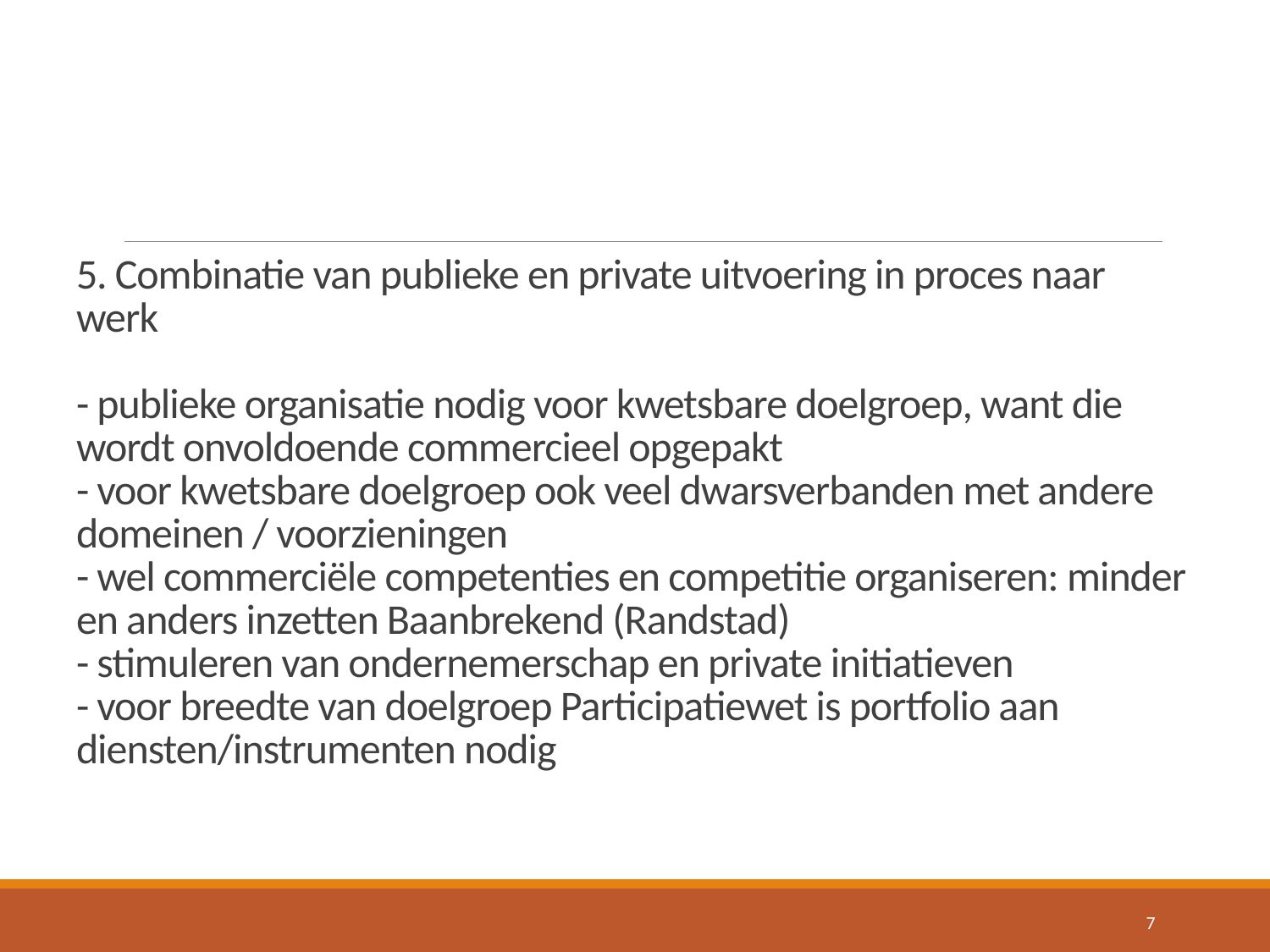

# 5. Combinatie van publieke en private uitvoering in proces naar werk - publieke organisatie nodig voor kwetsbare doelgroep, want die wordt onvoldoende commercieel opgepakt - voor kwetsbare doelgroep ook veel dwarsverbanden met andere domeinen / voorzieningen - wel commerciële competenties en competitie organiseren: minder en anders inzetten Baanbrekend (Randstad) - stimuleren van ondernemerschap en private initiatieven - voor breedte van doelgroep Participatiewet is portfolio aan diensten/instrumenten nodig
7